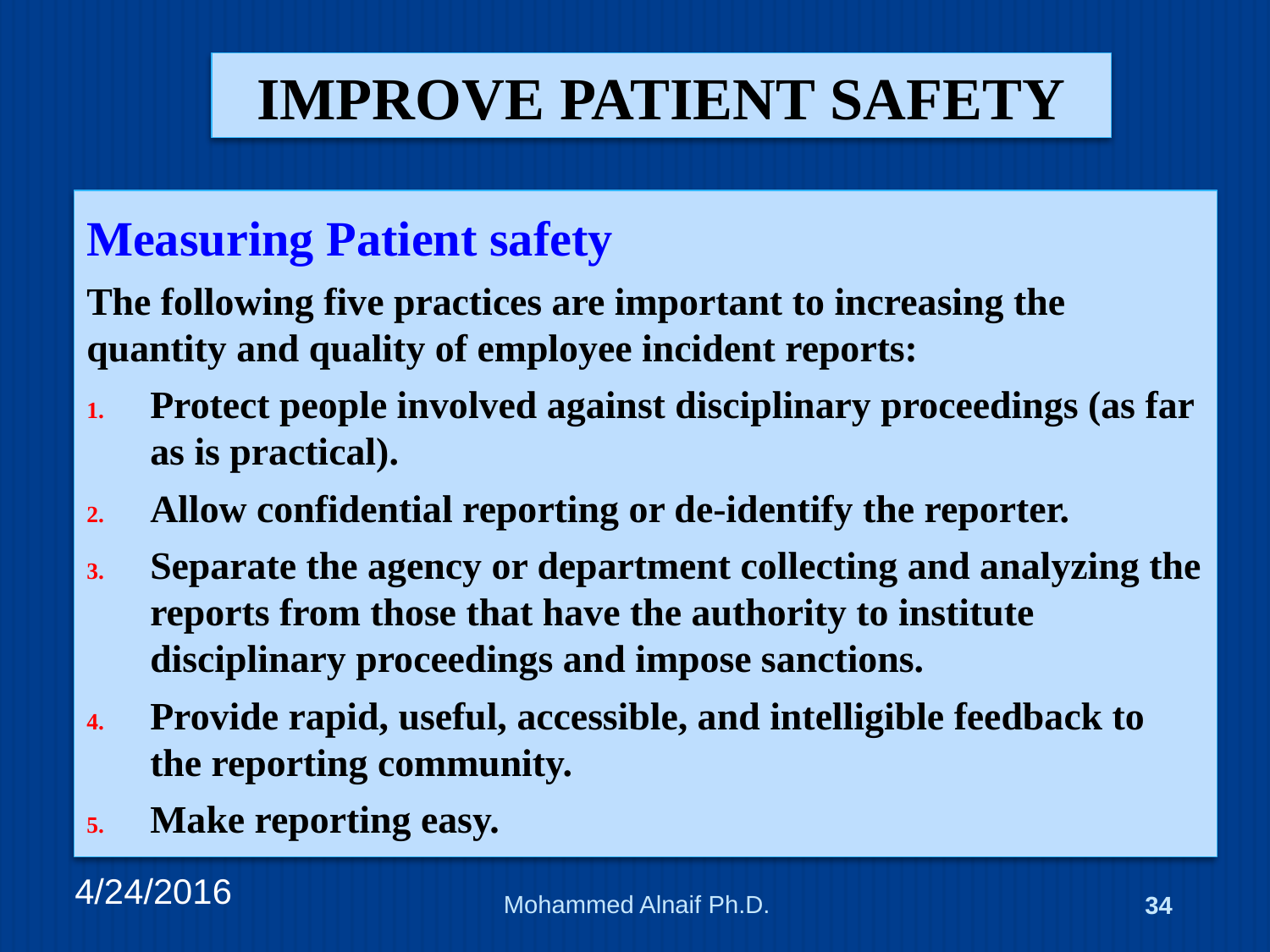

# improve patient safety
Measuring Patient safety
The following five practices are important to increasing the quantity and quality of employee incident reports:
Protect people involved against disciplinary proceedings (as far as is practical).
Allow confidential reporting or de-identify the reporter.
Separate the agency or department collecting and analyzing the reports from those that have the authority to institute disciplinary proceedings and impose sanctions.
Provide rapid, useful, accessible, and intelligible feedback to the reporting community.
Make reporting easy.
4/24/2016
Mohammed Alnaif Ph.D.
34